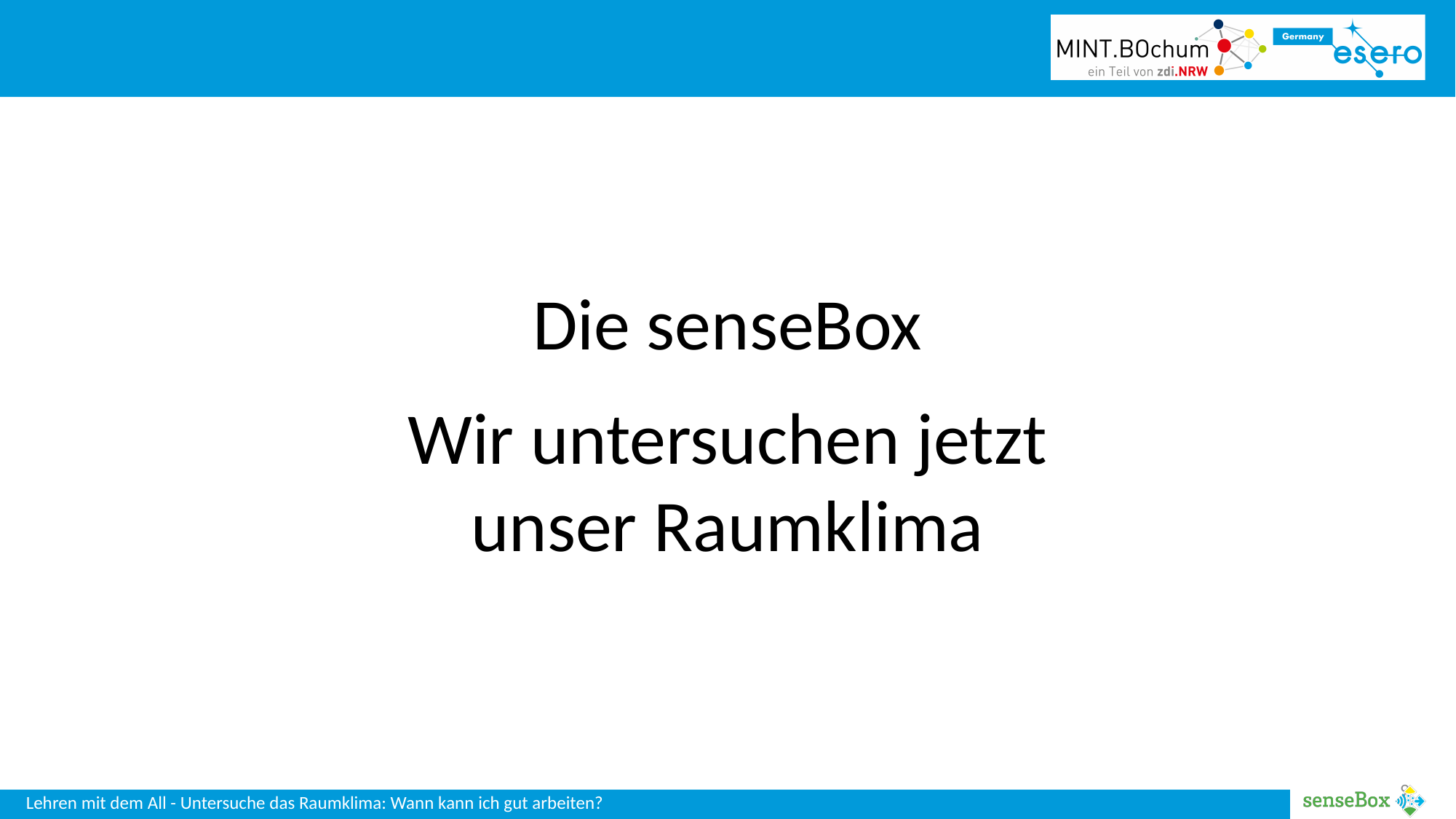

#
Die senseBox
Wir untersuchen jetzt unser Raumklima